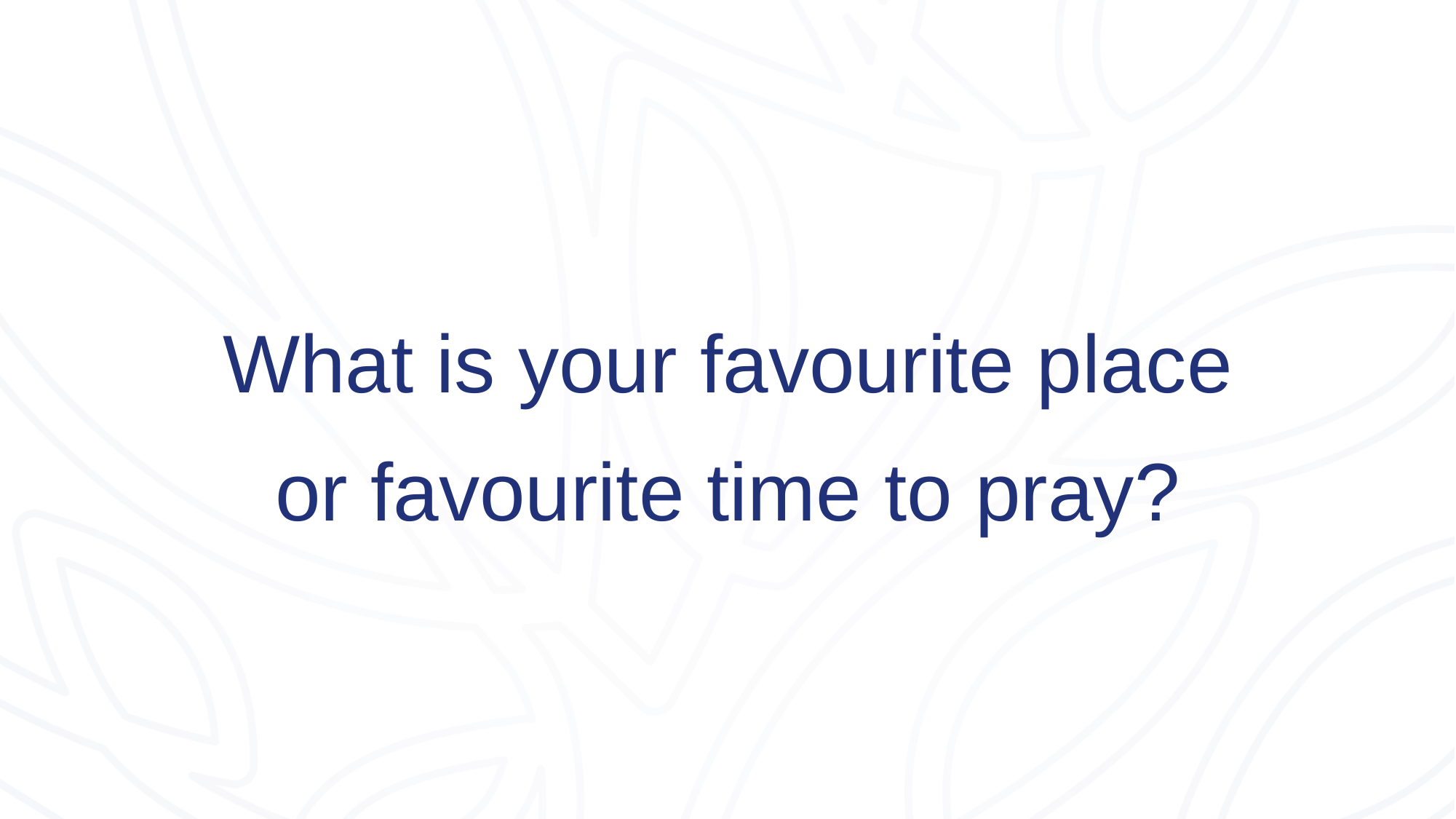

# What is your favourite place or favourite time to pray?